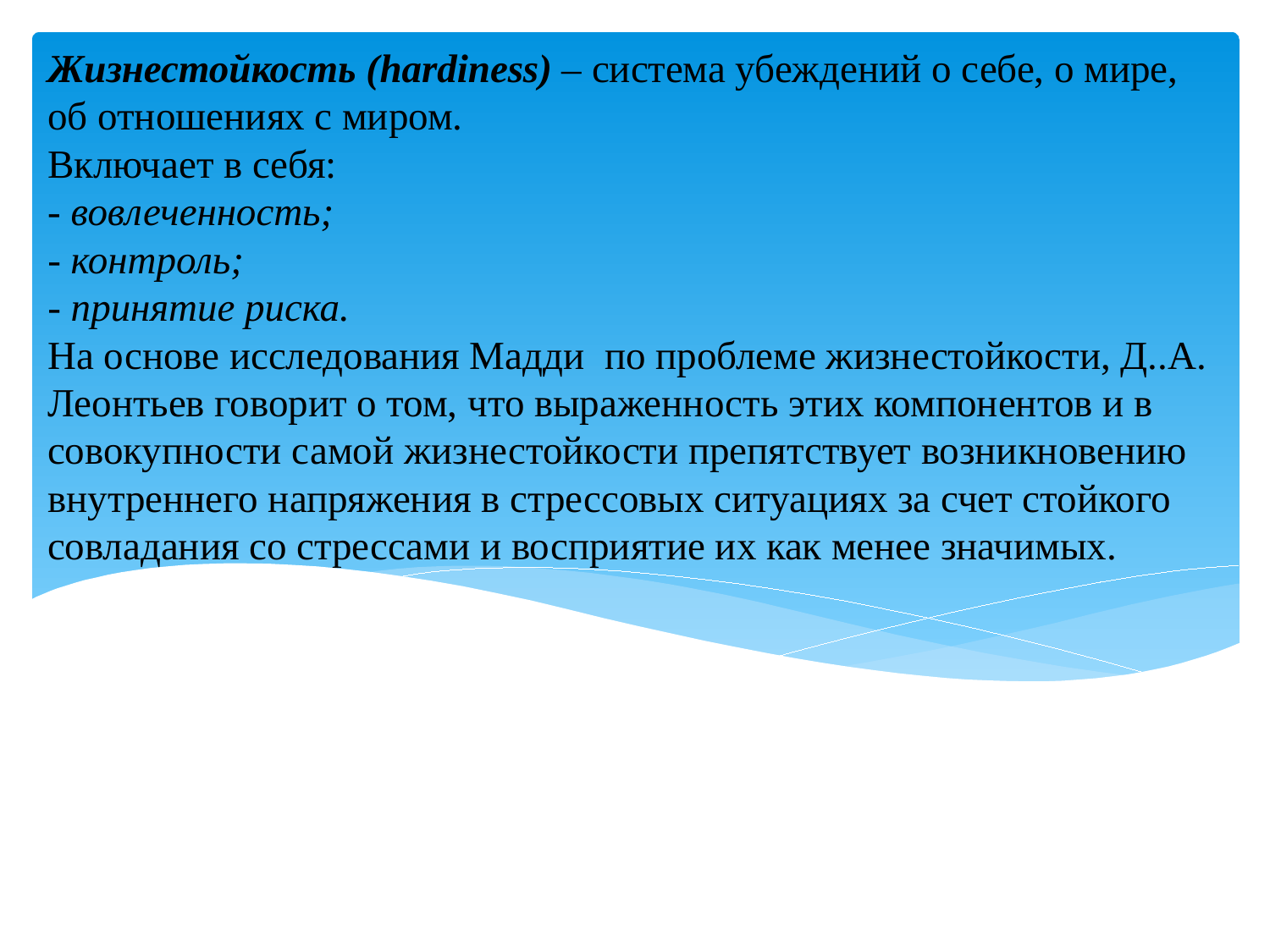

# Жизнестойкость (hardiness) – система убеждений о себе, о мире, об отношениях с миром. Включает в себя: - вовлеченность; - контроль; - принятие риска. На основе исследования Мадди  по проблеме жизнестойкости, Д..А. Леонтьев говорит о том, что выраженность этих компонентов и в совокупности самой жизнестойкости препятствует возникновению внутреннего напряжения в стрессовых ситуациях за счет стойкого совладания со стрессами и восприятие их как менее значимых.